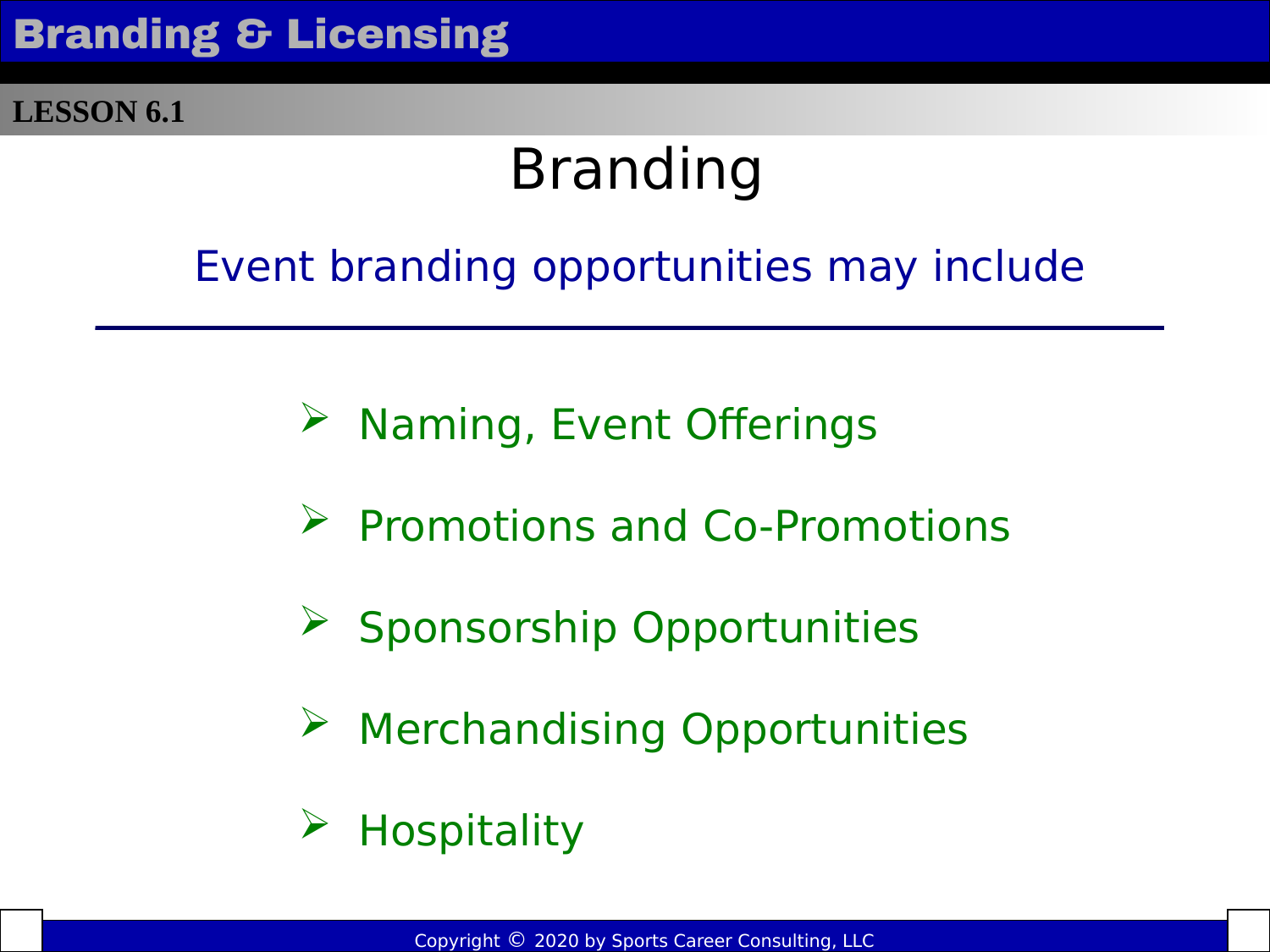

Branding & Licensing
LESSON 6.1
Branding
Event branding opportunities may include

  Naming, Event Offerings

  Promotions and Co-Promotions

  Sponsorship Opportunities

  Merchandising Opportunities

  Hospitality
Copyright © 2020 by Sports Career Consulting, LLC